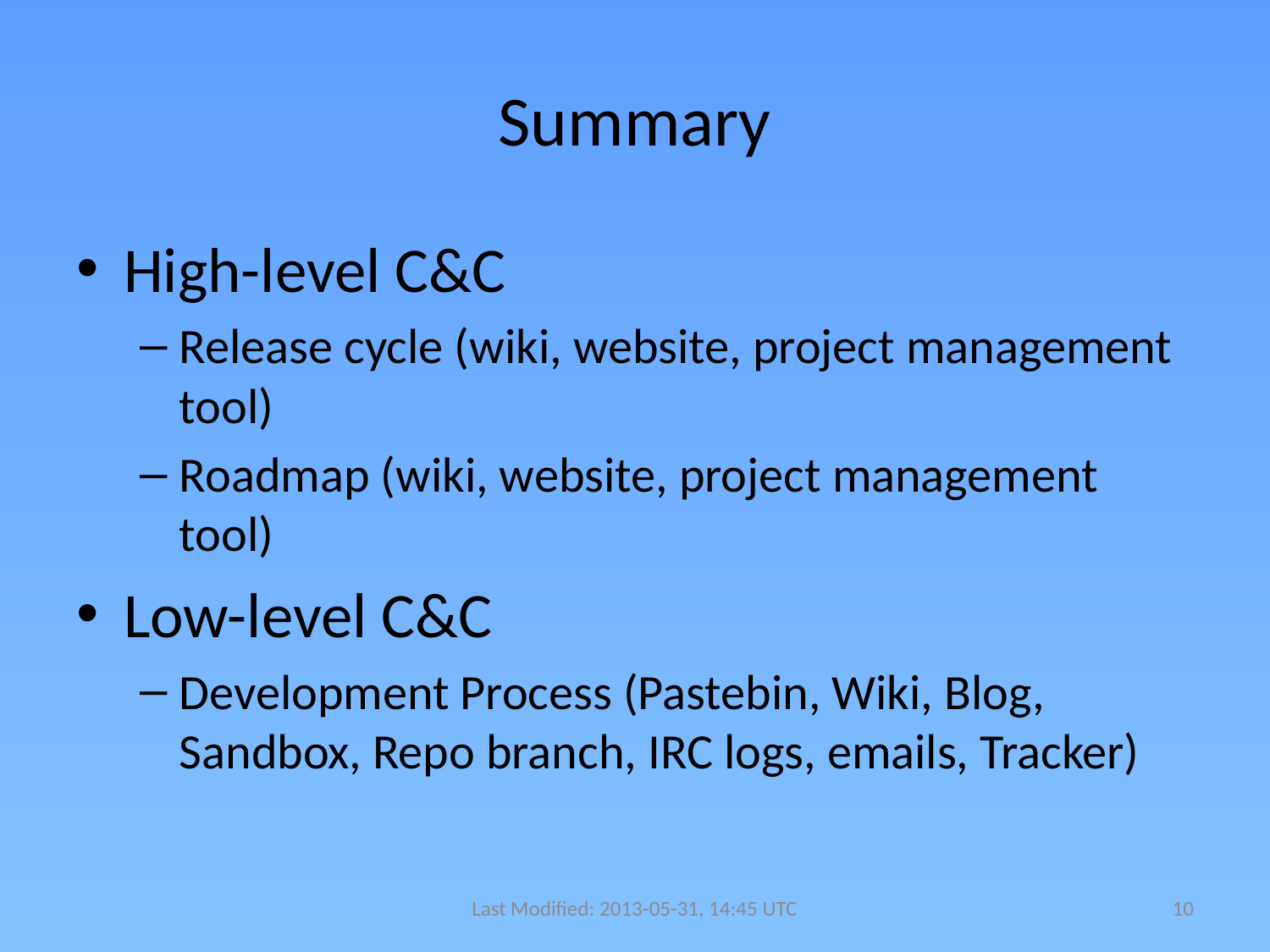

# Summary
High-level C&C
Release cycle (wiki, website, project management tool)
Roadmap (wiki, website, project management tool)
Low-level C&C
Development Process (Pastebin, Wiki, Blog, Sandbox, Repo branch, IRC logs, emails, Tracker)
Last Modified: 2013-05-31, 14:45 UTC
10